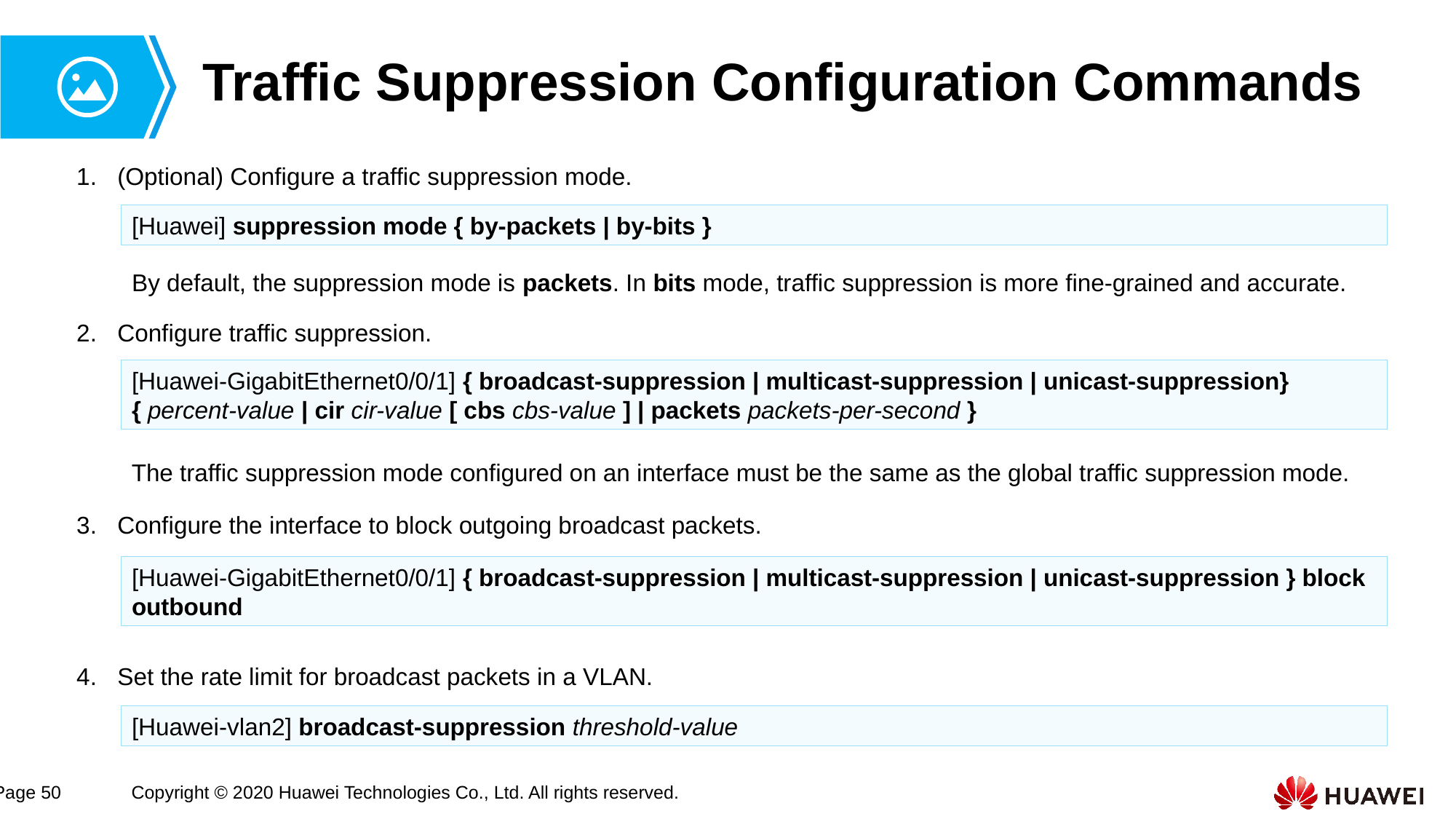

# Traffic Suppression Configuration Commands
(Optional) Configure a traffic suppression mode.
[Huawei] suppression mode { by-packets | by-bits }
By default, the suppression mode is packets. In bits mode, traffic suppression is more fine-grained and accurate.
Configure traffic suppression.
[Huawei-GigabitEthernet0/0/1] { broadcast-suppression | multicast-suppression | unicast-suppression} { percent-value | cir cir-value [ cbs cbs-value ] | packets packets-per-second }
The traffic suppression mode configured on an interface must be the same as the global traffic suppression mode.
Configure the interface to block outgoing broadcast packets.
[Huawei-GigabitEthernet0/0/1] { broadcast-suppression | multicast-suppression | unicast-suppression } block outbound
Set the rate limit for broadcast packets in a VLAN.
[Huawei-vlan2] broadcast-suppression threshold-value